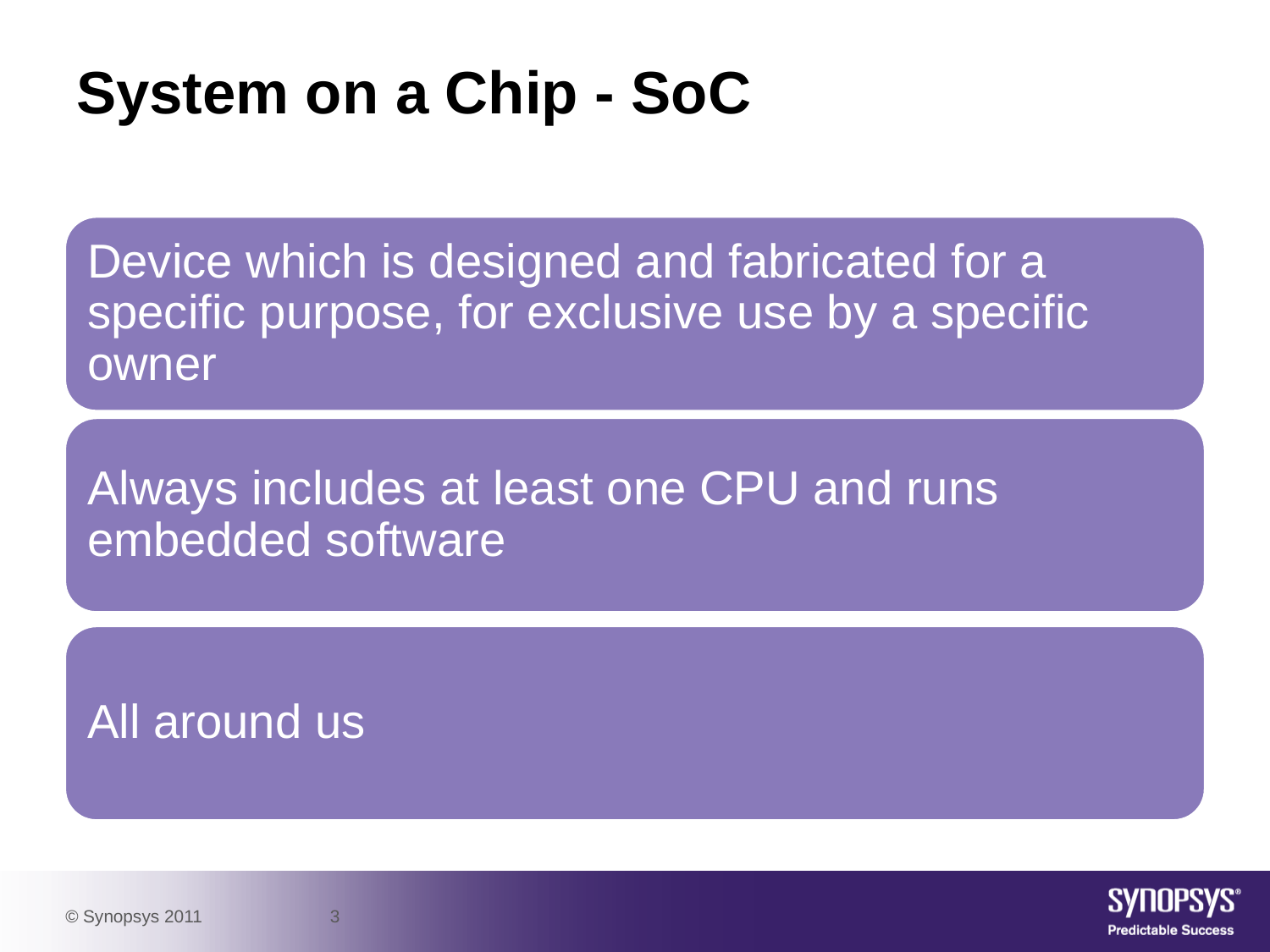

# System on a Chip - SoC
Device which is designed and fabricated for a specific purpose, for exclusive use by a specific owner
Always includes at least one CPU and runs embedded software
All around us